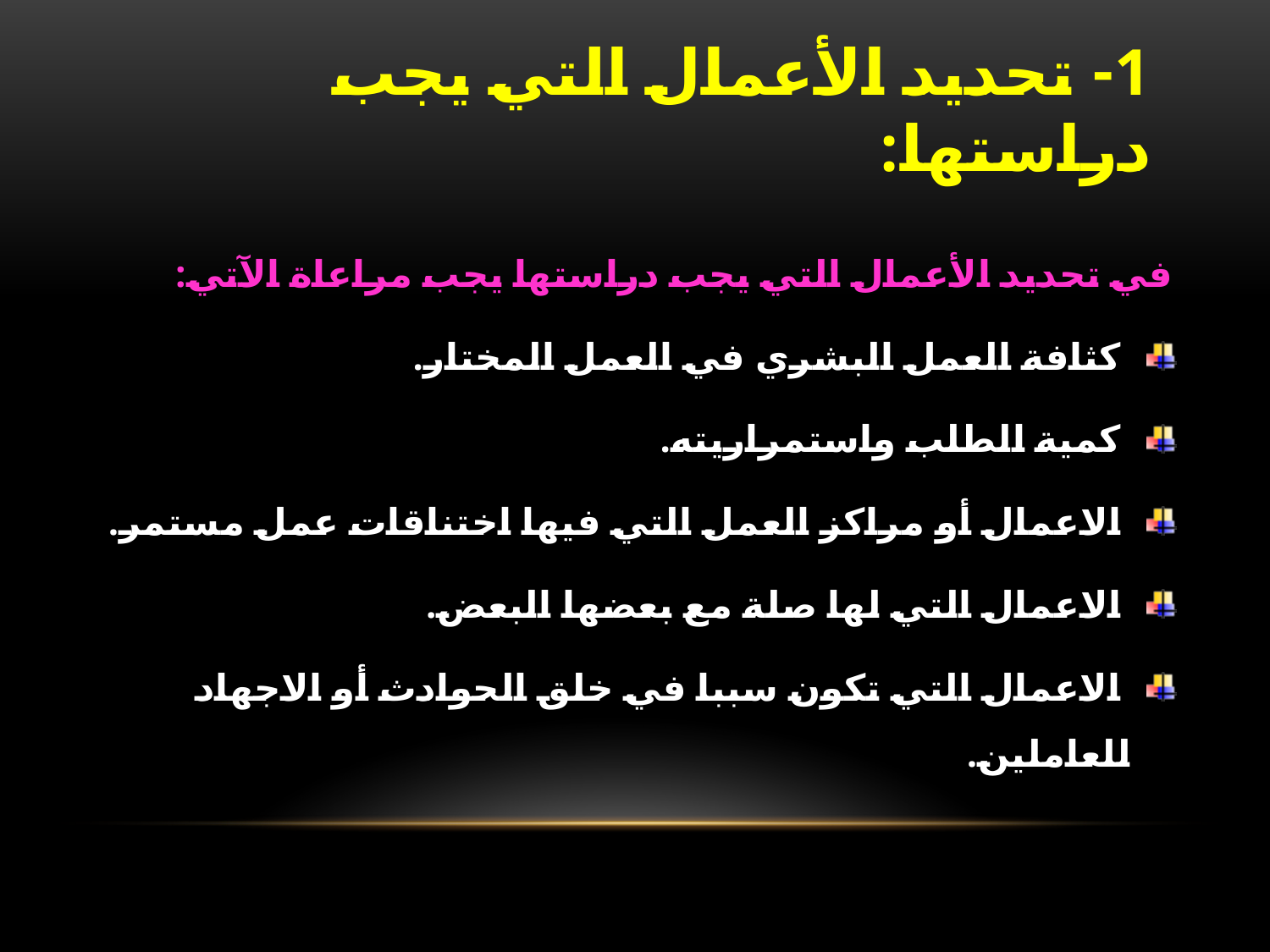

# 1- تحديد الأعمال التي يجب دراستها:
في تحديد الأعمال التي يجب دراستها يجب مراعاة الآتي:
 كثافة العمل البشري في العمل المختار.
 كمية الطلب واستمراريته.
 الاعمال أو مراكز العمل التي فيها اختناقات عمل مستمر.
 الاعمال التي لها صلة مع بعضها البعض.
 الاعمال التي تكون سببا في خلق الحوادث أو الاجهاد للعاملين.